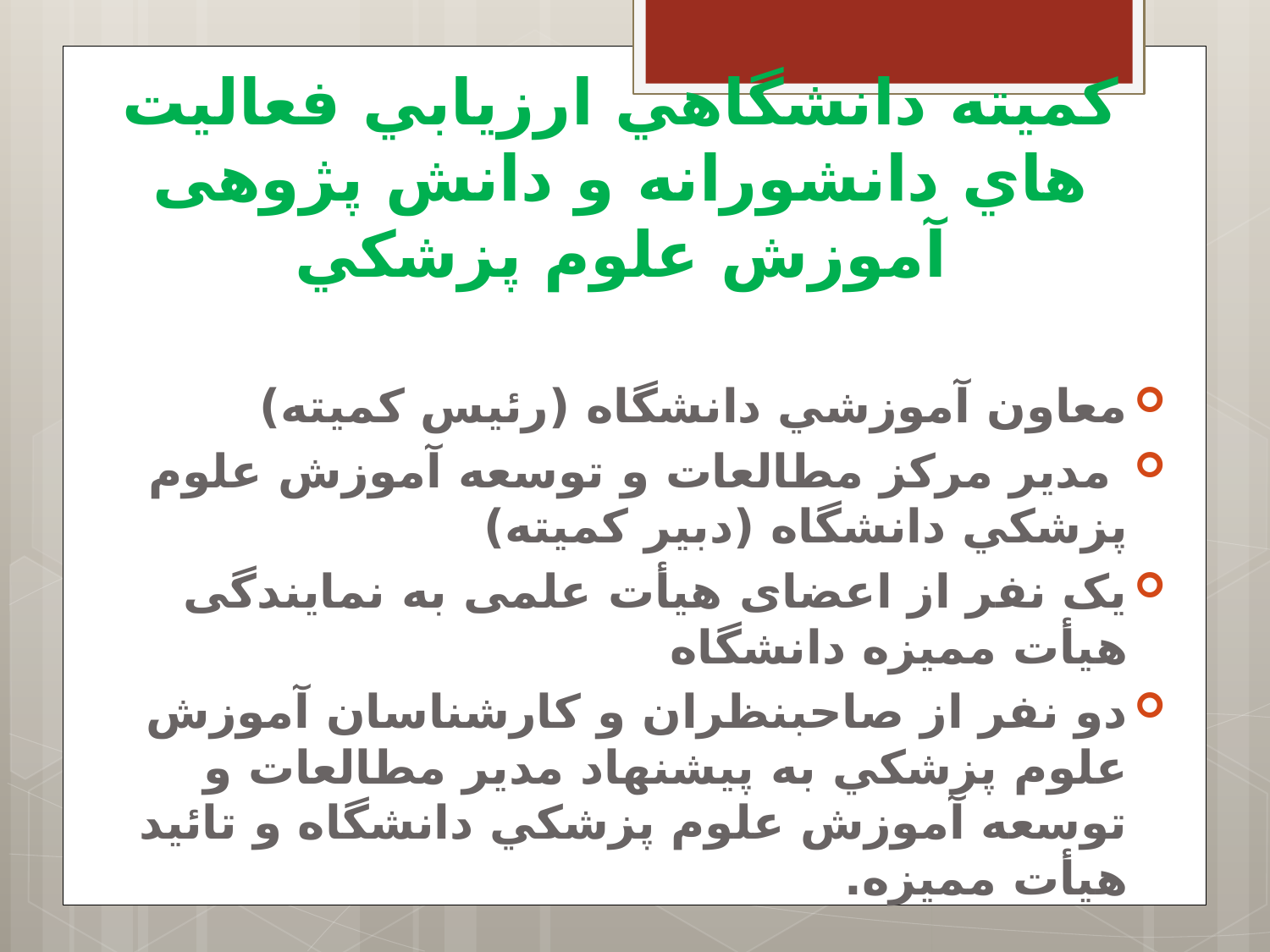

# كميته دانشگاهي ارزيابي فعاليت هاي دانشورانه و دانش پژوهی آموزش علوم پزشکي
معاون آموزشي دانشگاه (رئيس کميته)
 مدير مركز مطالعات و توسعه آموزش علوم پزشكي دانشگاه (دبير کميته)
یک نفر از اعضای هیأت علمی به نمایندگی هیأت مميزه دانشگاه
دو نفر از صاحبنظران و كارشناسان آموزش علوم پزشکي به پيشنهاد مدیر مطالعات و توسعه آموزش علوم پزشكي دانشگاه و تائید هیأت ممیزه.